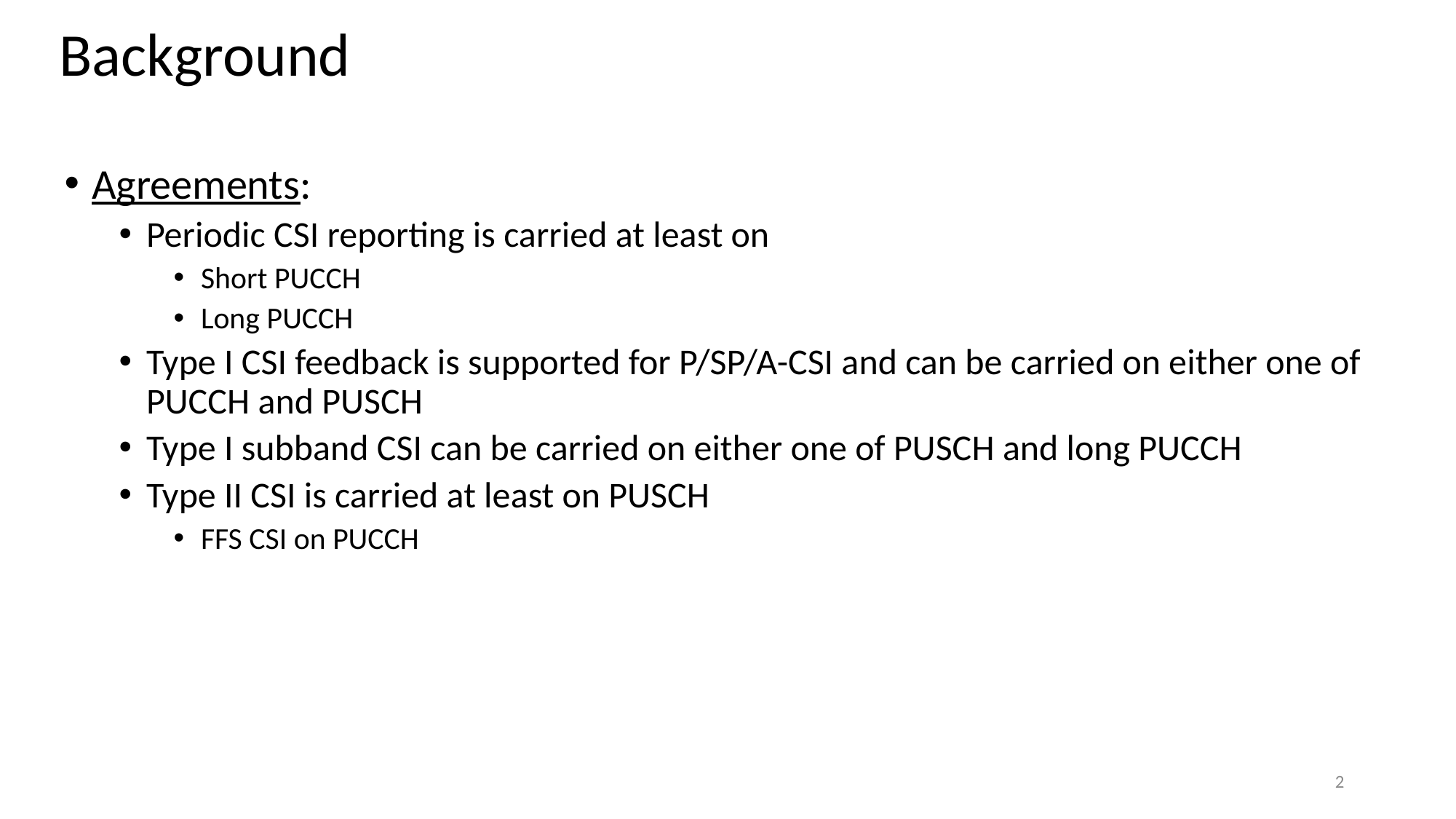

# Background
Agreements:
Periodic CSI reporting is carried at least on
Short PUCCH
Long PUCCH
Type I CSI feedback is supported for P/SP/A-CSI and can be carried on either one of PUCCH and PUSCH
Type I subband CSI can be carried on either one of PUSCH and long PUCCH
Type II CSI is carried at least on PUSCH
FFS CSI on PUCCH
2